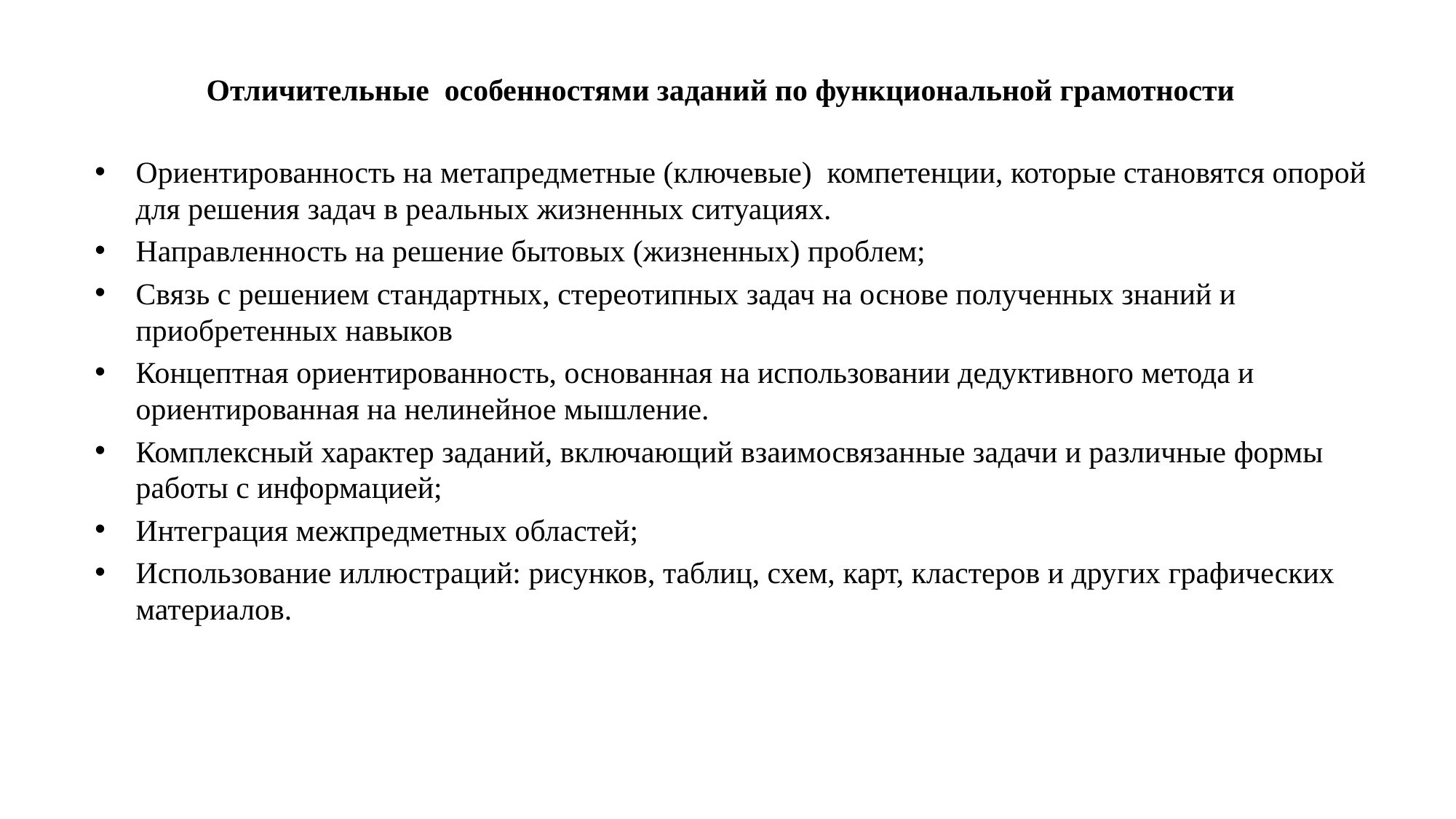

# Отличительные  особенностями заданий по функциональной грамотности
Ориентированность на метапредметные (ключевые)  компетенции, которые становятся опорой для решения задач в реальных жизненных ситуациях.
Направленность на решение бытовых (жизненных) проблем;
Связь с решением стандартных, стереотипных задач на основе полученных знаний и приобретенных навыков
Концептная ориентированность, основанная на использовании дедуктивного метода и ориентированная на нелинейное мышление.
Комплексный характер заданий, включающий взаимосвязанные задачи и различные формы работы с информацией;
Интеграция межпредметных областей;
Использование иллюстраций: рисунков, таблиц, схем, карт, кластеров и других графических материалов.